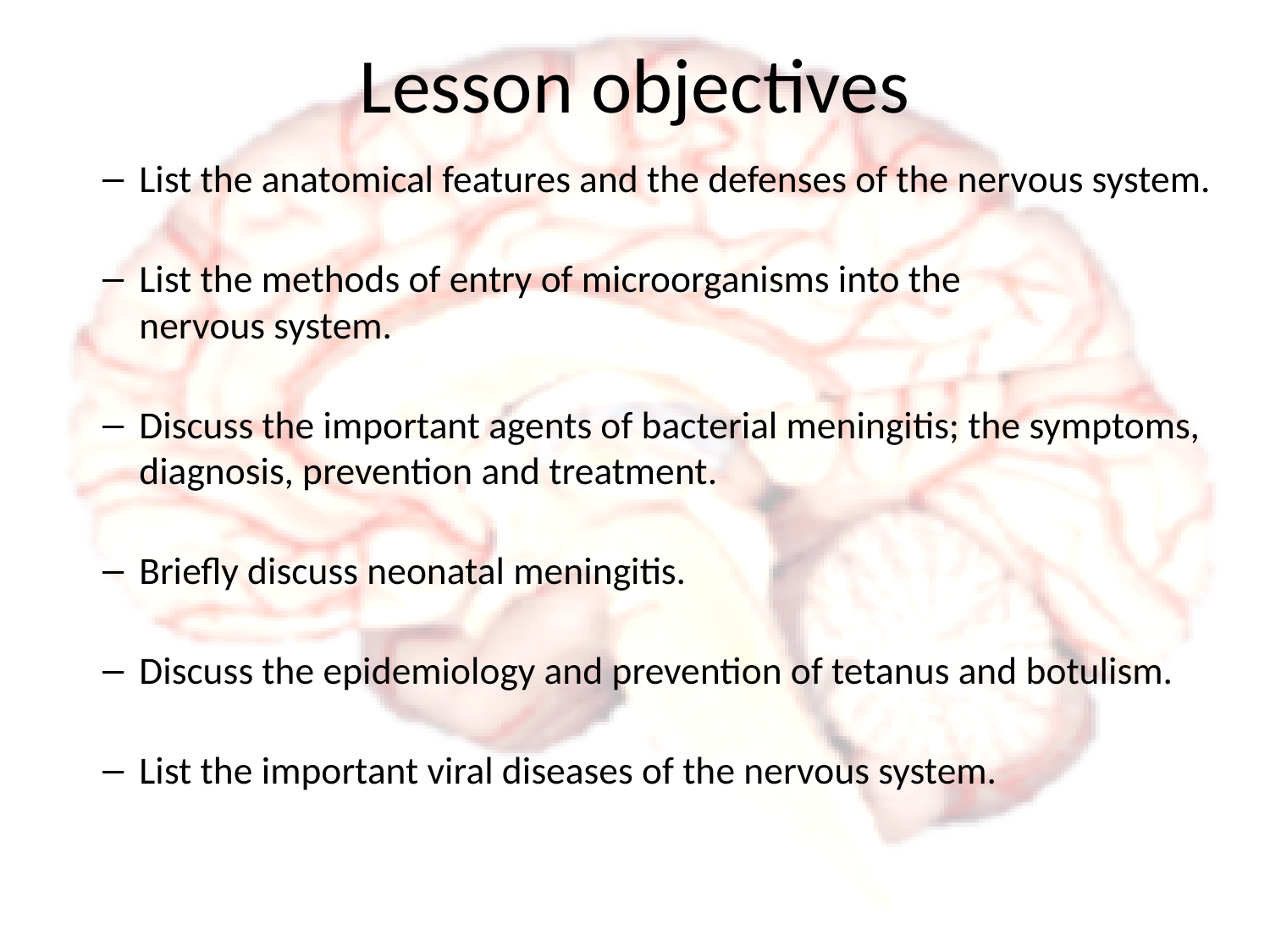

# Lesson objectives
List the anatomical features and the defenses of the nervous system.
List the methods of entry of microorganisms into the
nervous system.
Discuss the important agents of bacterial meningitis; the symptoms, diagnosis, prevention and treatment.
Briefly discuss neonatal meningitis.
Discuss the epidemiology and prevention of tetanus and botulism.
List the important viral diseases of the nervous system.